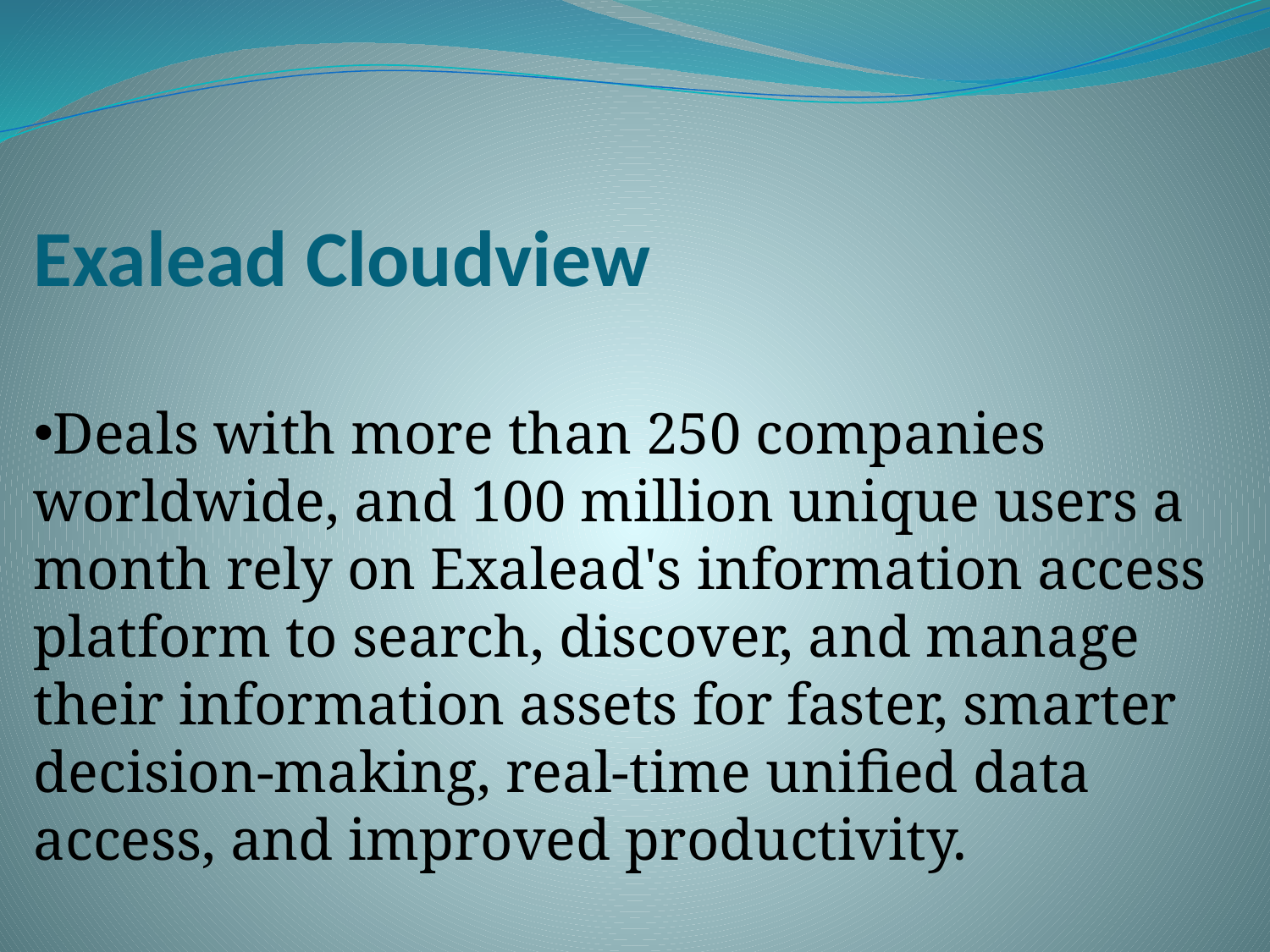

Exalead Cloudview

Deals with more than 250 companies worldwide, and 100 million unique users a month rely on Exalead's information access platform to search, discover, and manage their information assets for faster, smarter decision-making, real-time unified data access, and improved productivity.